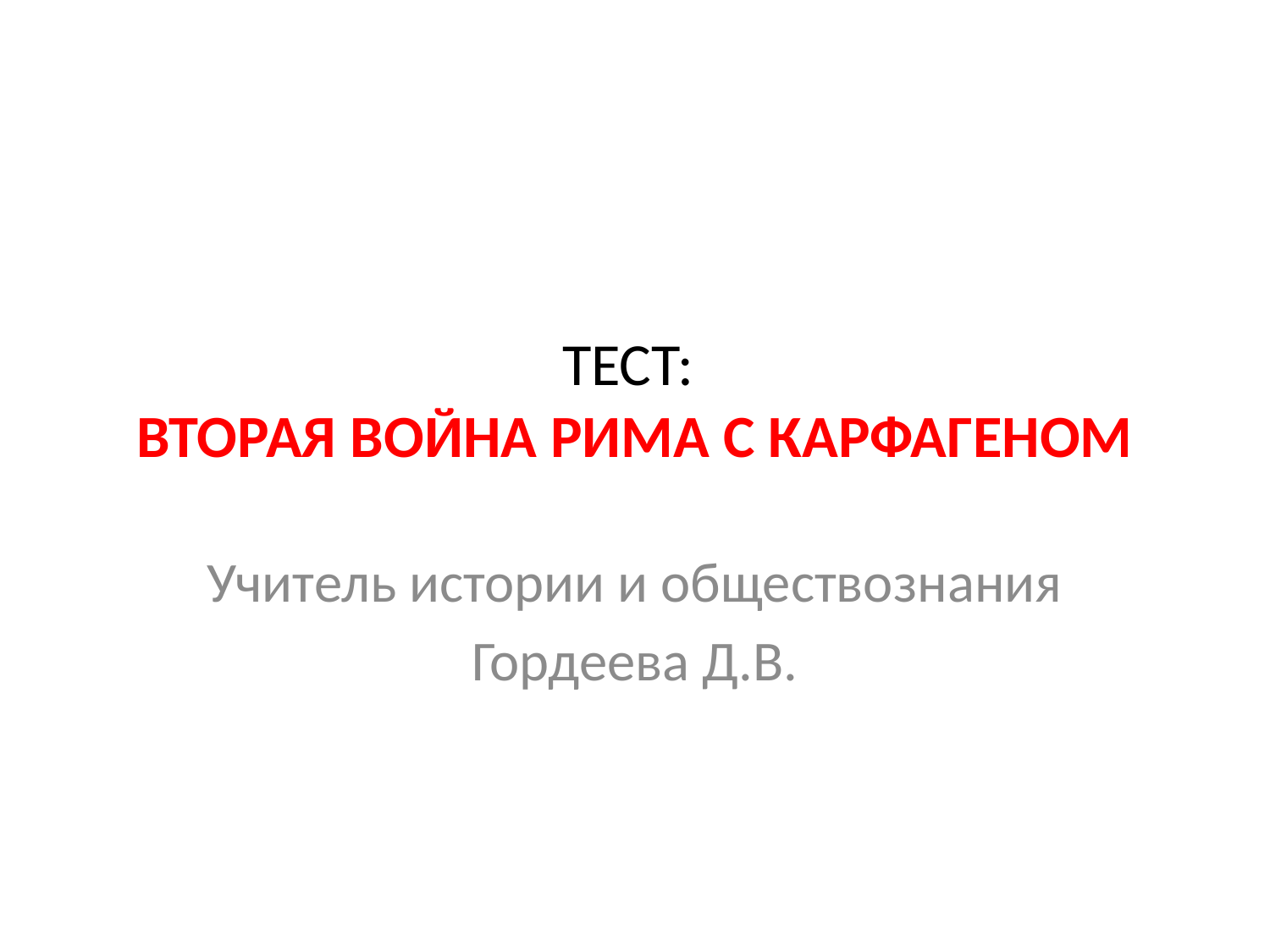

# ТЕСТ: ВТОРАЯ ВОЙНА РИМА С КАРФАГЕНОМ
Учитель истории и обществознания
Гордеева Д.В.